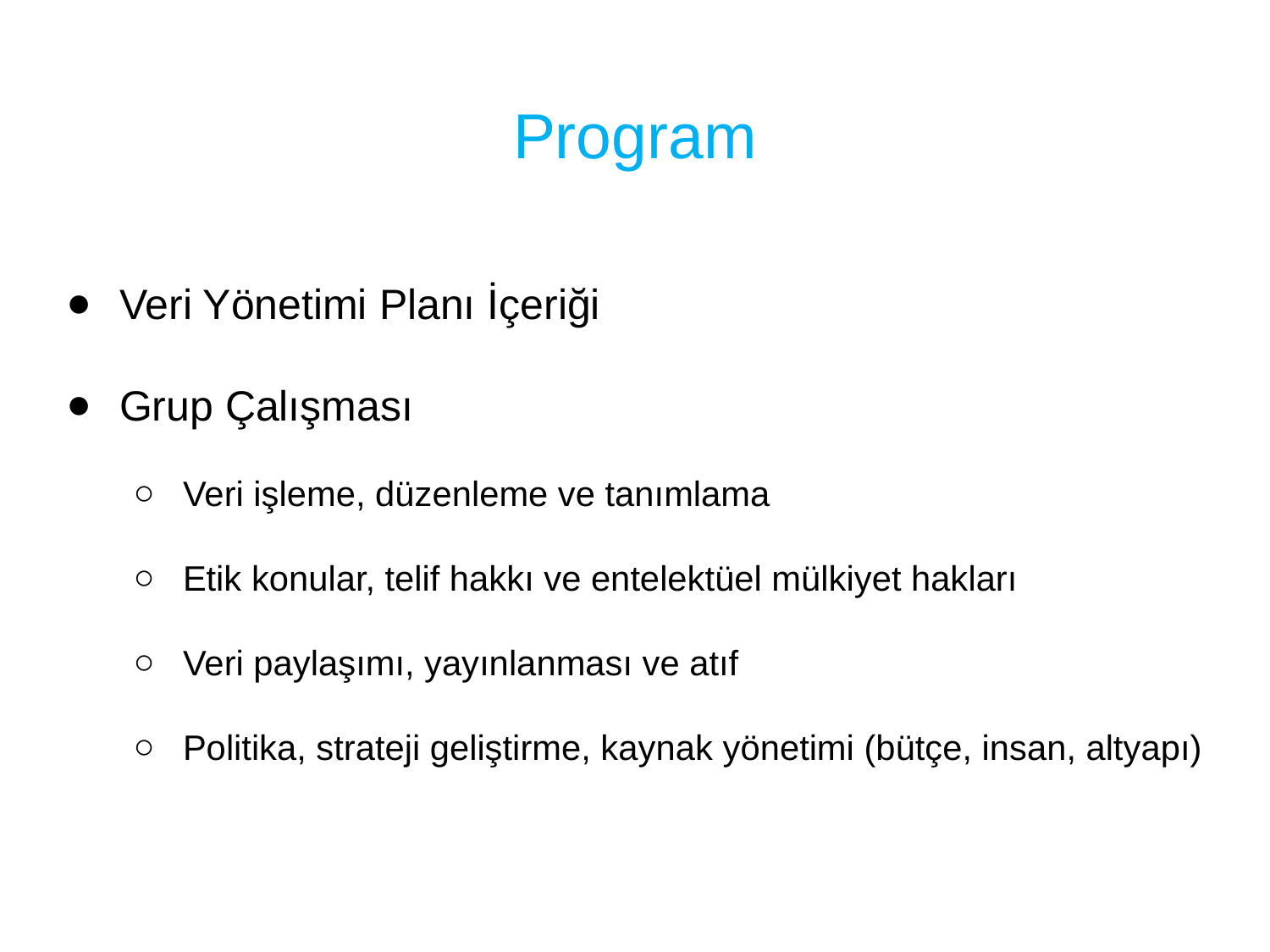

# Program
Veri Yönetimi Planı İçeriği
Grup Çalışması
Veri işleme, düzenleme ve tanımlama
Etik konular, telif hakkı ve entelektüel mülkiyet hakları
Veri paylaşımı, yayınlanması ve atıf
Politika, strateji geliştirme, kaynak yönetimi (bütçe, insan, altyapı)